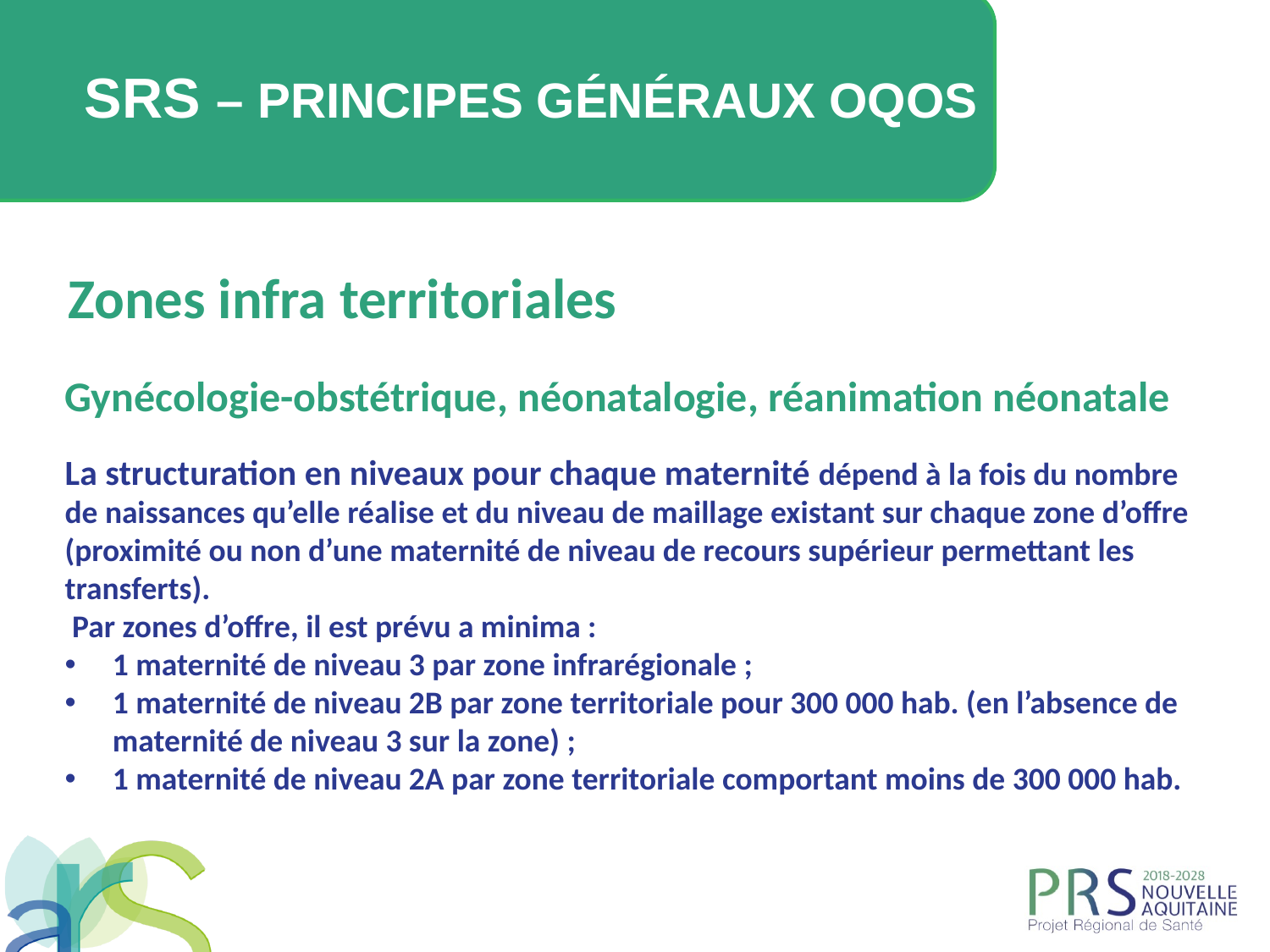

SRS – Principes généraux OQOS
Zones infra territoriales

Gynécologie-obstétrique, néonatalogie, réanimation néonatale

La structuration en niveaux pour chaque maternité dépend à la fois du nombre de naissances qu’elle réalise et du niveau de maillage existant sur chaque zone d’offre (proximité ou non d’une maternité de niveau de recours supérieur permettant les transferts).
 Par zones d’offre, il est prévu a minima :
1 maternité de niveau 3 par zone infrarégionale ;
1 maternité de niveau 2B par zone territoriale pour 300 000 hab. (en l’absence de maternité de niveau 3 sur la zone) ;
1 maternité de niveau 2A par zone territoriale comportant moins de 300 000 hab.